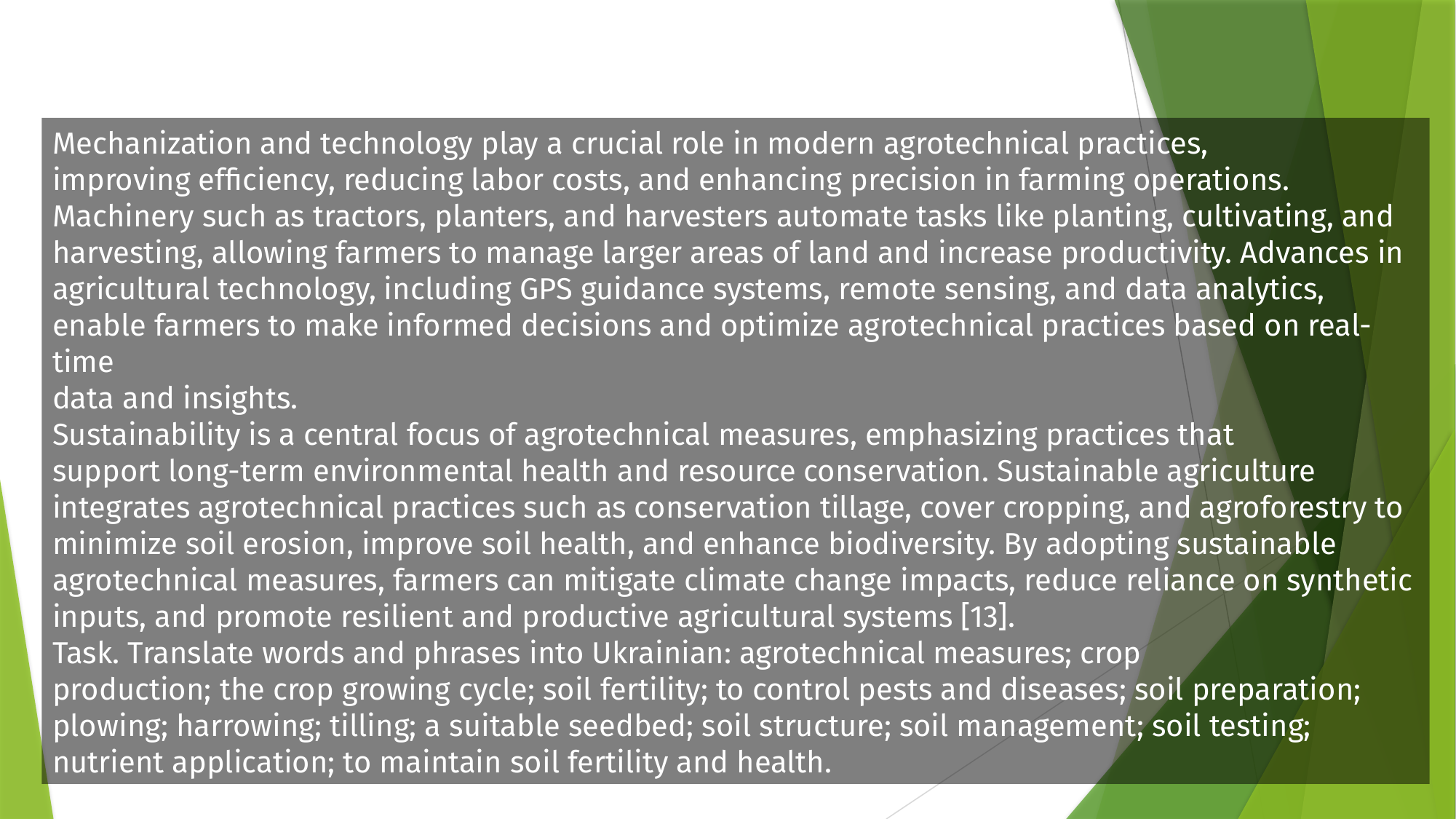

Mechanization and technology play a crucial role in modern agrotechnical practices,
improving efficiency, reducing labor costs, and enhancing precision in farming operations.
Machinery such as tractors, planters, and harvesters automate tasks like planting, cultivating, and
harvesting, allowing farmers to manage larger areas of land and increase productivity. Advances in
agricultural technology, including GPS guidance systems, remote sensing, and data analytics,
enable farmers to make informed decisions and optimize agrotechnical practices based on real-time
data and insights.
Sustainability is a central focus of agrotechnical measures, emphasizing practices that
support long-term environmental health and resource conservation. Sustainable agriculture
integrates agrotechnical practices such as conservation tillage, cover cropping, and agroforestry to
minimize soil erosion, improve soil health, and enhance biodiversity. By adopting sustainable
agrotechnical measures, farmers can mitigate climate change impacts, reduce reliance on synthetic
inputs, and promote resilient and productive agricultural systems [13].
Task. Translate words and phrases into Ukrainian: agrotechnical measures; crop
production; the crop growing cycle; soil fertility; to control pests and diseases; soil preparation;
plowing; harrowing; tilling; a suitable seedbed; soil structure; soil management; soil testing;
nutrient application; to maintain soil fertility and health.